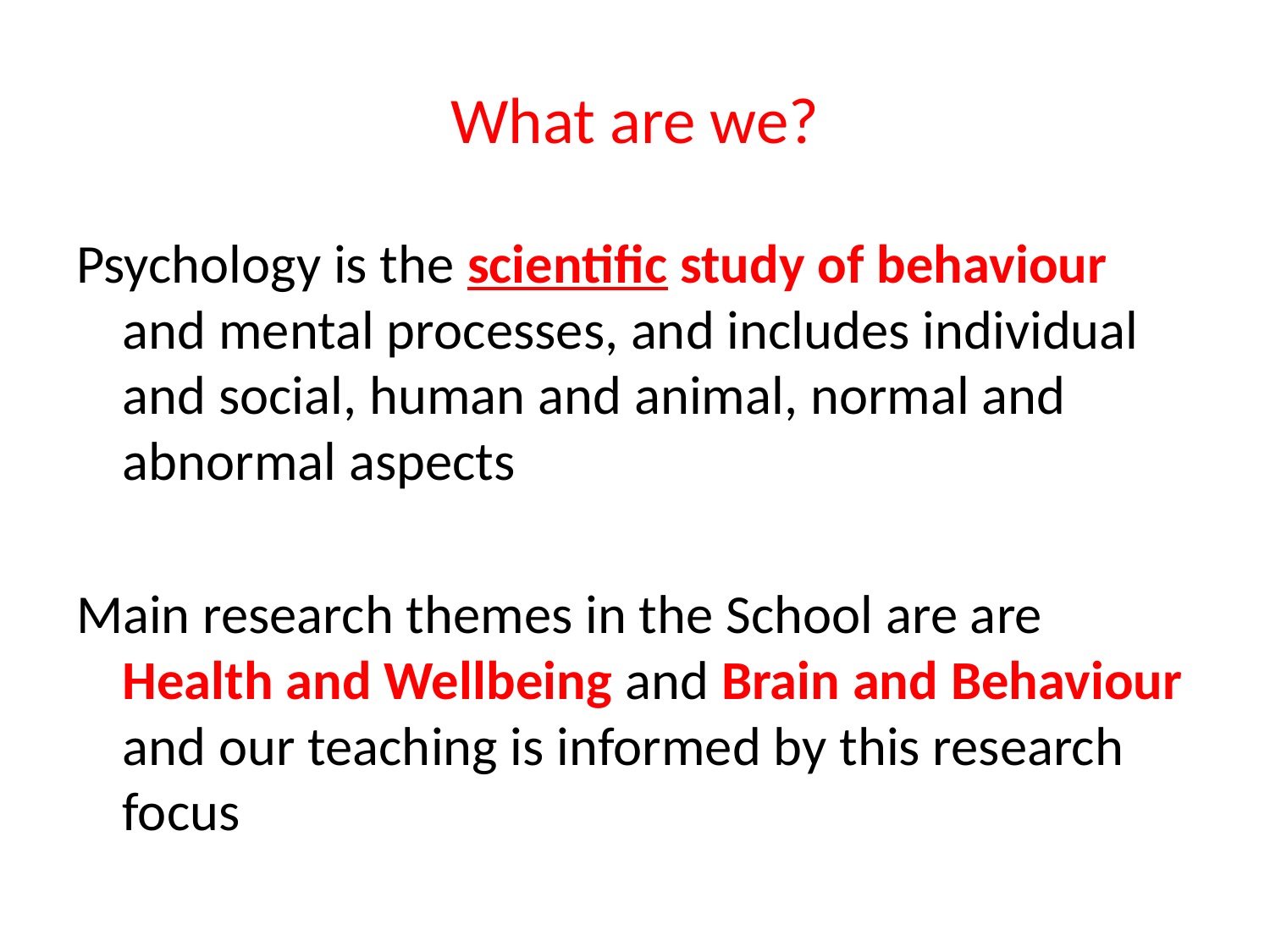

# What are we?
Psychology is the scientific study of behaviour and mental processes, and includes individual and social, human and animal, normal and abnormal aspects

Main research themes in the School are are Health and Wellbeing and Brain and Behaviour and our teaching is informed by this research focus